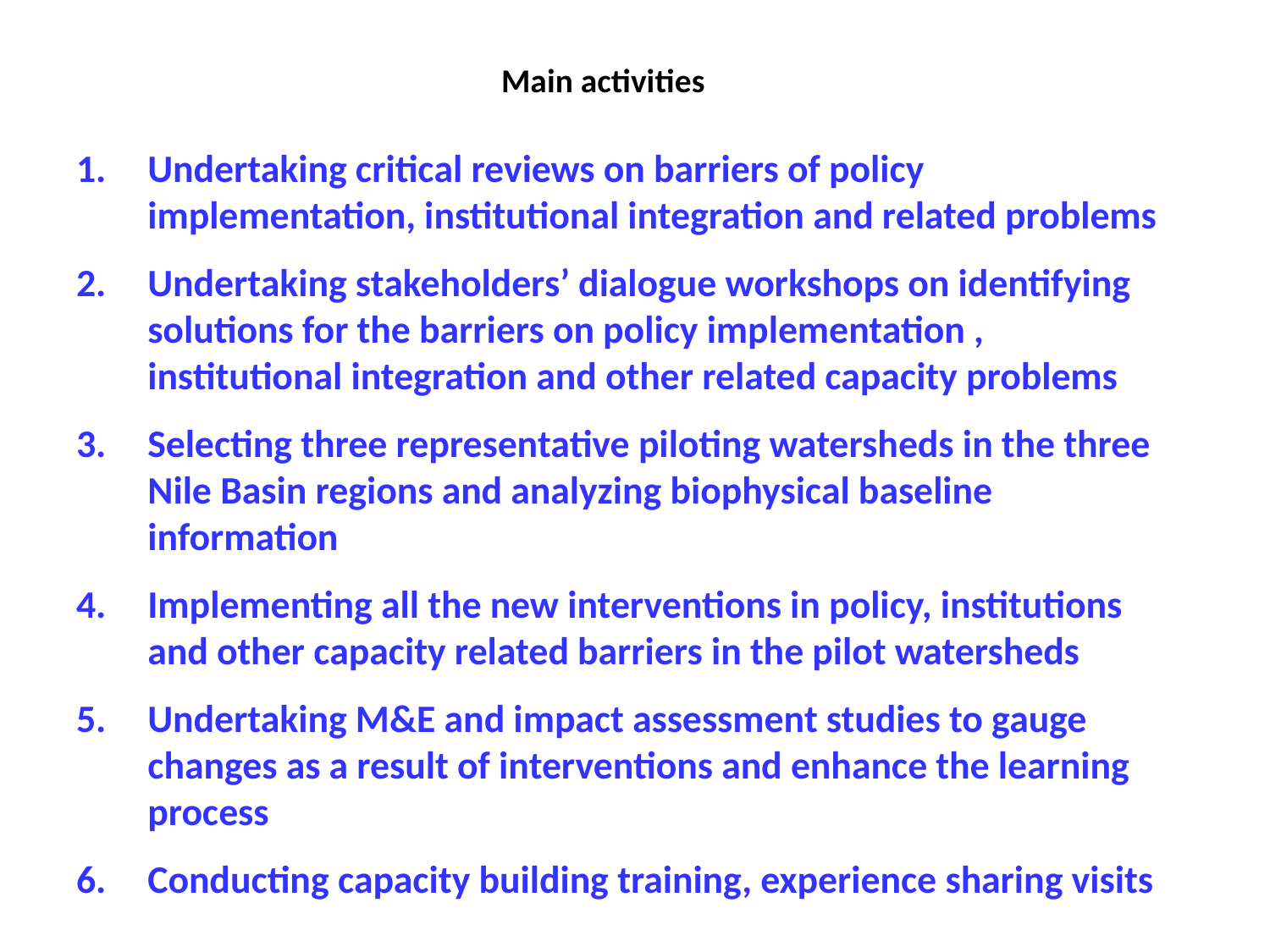

# Main activities
Undertaking critical reviews on barriers of policy implementation, institutional integration and related problems
Undertaking stakeholders’ dialogue workshops on identifying solutions for the barriers on policy implementation , institutional integration and other related capacity problems
Selecting three representative piloting watersheds in the three Nile Basin regions and analyzing biophysical baseline information
Implementing all the new interventions in policy, institutions and other capacity related barriers in the pilot watersheds
Undertaking M&E and impact assessment studies to gauge changes as a result of interventions and enhance the learning process
Conducting capacity building training, experience sharing visits